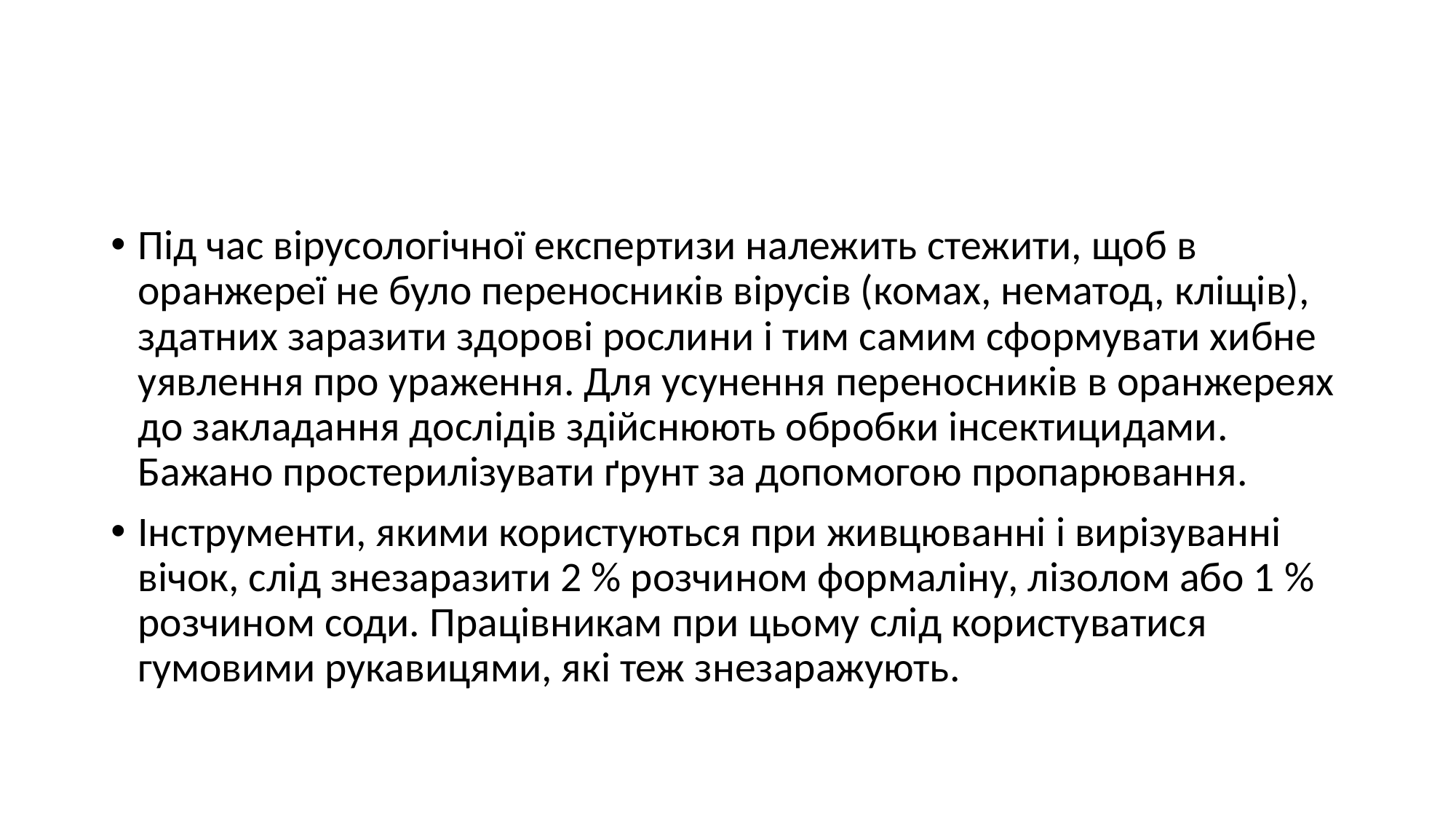

#
Під час вірусологічної експертизи належить стежити, щоб в оранжереї не було переносників вірусів (комах, нематод, кліщів), здатних заразити здорові рослини і тим самим сформувати хибне уявлення про ураження. Для усунення переносників в оранжереях до закладання дослідів здійснюють обробки інсектицидами. Бажано простерилізувати ґрунт за допомогою пропарювання.
Інструменти, якими користуються при живцюванні і вирізуванні вічок, слід знезаразити 2 % розчином формаліну, лізолом або 1 % розчином соди. Працівникам при цьому слід користуватися гумовими рукавицями, які теж знезаражують.